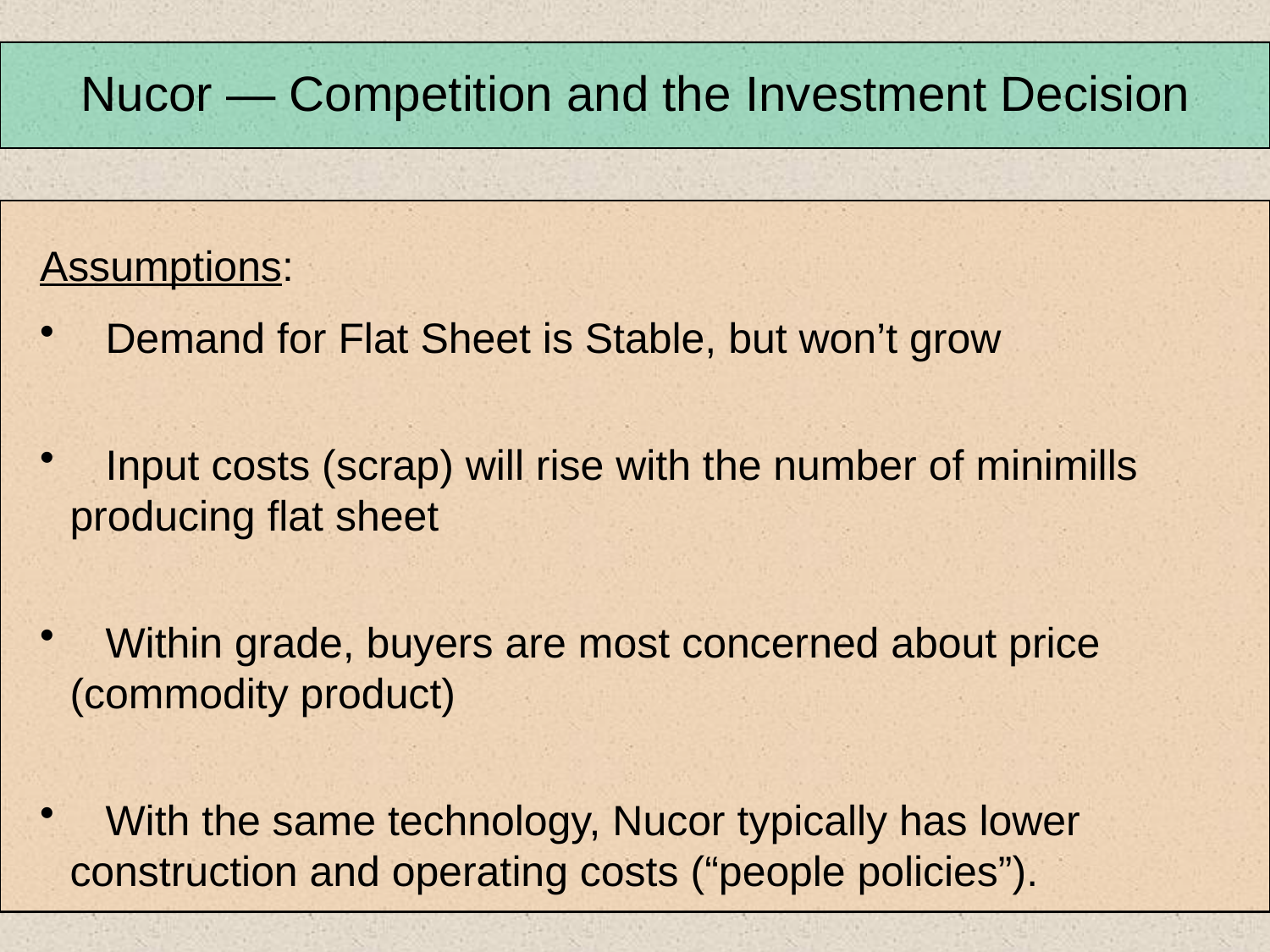

Nucor — Competition and the Investment Decision

Assumptions:

   Demand for Flat Sheet is Stable, but won’t grow

   Input costs (scrap) will rise with the number of minimills 	producing flat sheet

   Within grade, buyers are most concerned about price 	(commodity product)

   With the same technology, Nucor typically has lower 	construction and operating costs (“people policies”).